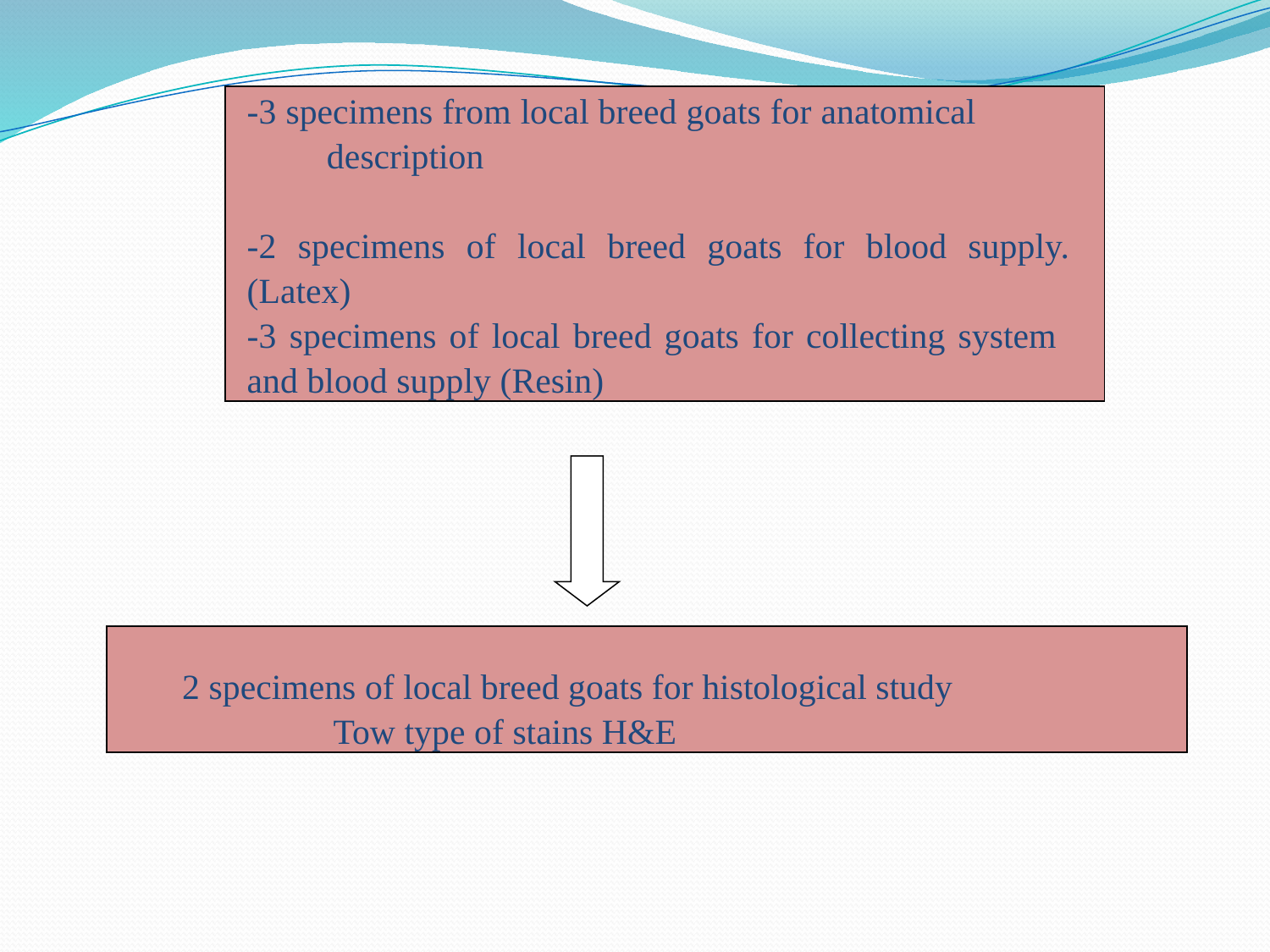

| -3 specimens from local breed goats for anatomical description -2 specimens of local breed goats for blood supply. (Latex) -3 specimens of local breed goats for collecting system and blood supply (Resin) |
| --- |

| 2 specimens of local breed goats for histological study Tow type of stains H&E |
| --- |